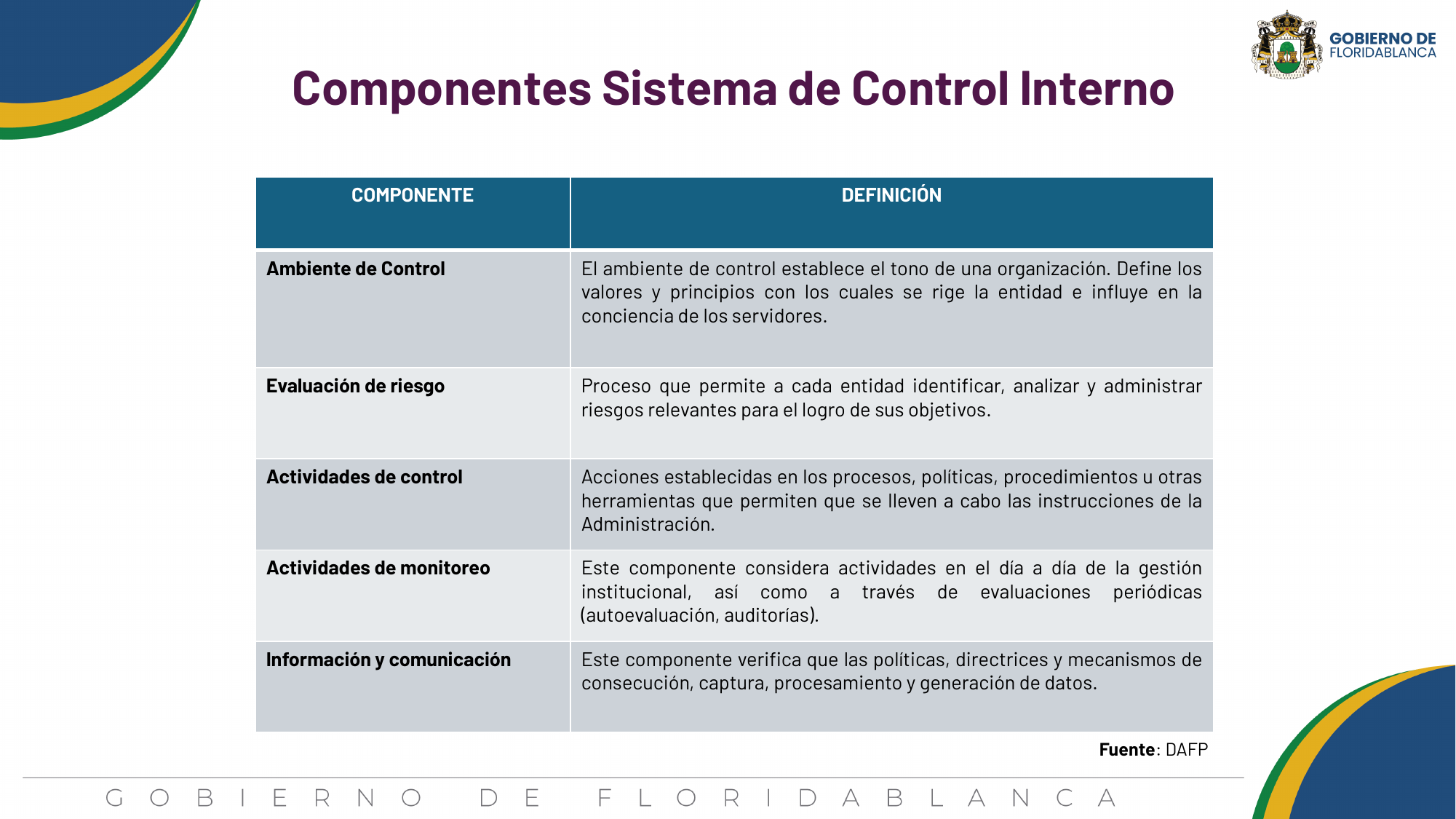

Componentes Sistema de Control Interno
| COMPONENTE | DEFINICIÓN |
| --- | --- |
| Ambiente de Control | El ambiente de control establece el tono de una organización. Define los valores y principios con los cuales se rige la entidad e influye en la conciencia de los servidores. |
| Evaluación de riesgo | Proceso que permite a cada entidad identificar, analizar y administrar riesgos relevantes para el logro de sus objetivos. |
| Actividades de control | Acciones establecidas en los procesos, políticas, procedimientos u otras herramientas que permiten que se lleven a cabo las instrucciones de la Administración. |
| Actividades de monitoreo | Este componente considera actividades en el día a día de la gestión institucional, así como a través de evaluaciones periódicas (autoevaluación, auditorías). |
| Información y comunicación | Este componente verifica que las políticas, directrices y mecanismos de consecución, captura, procesamiento y generación de datos. |
Fuente: DAFP